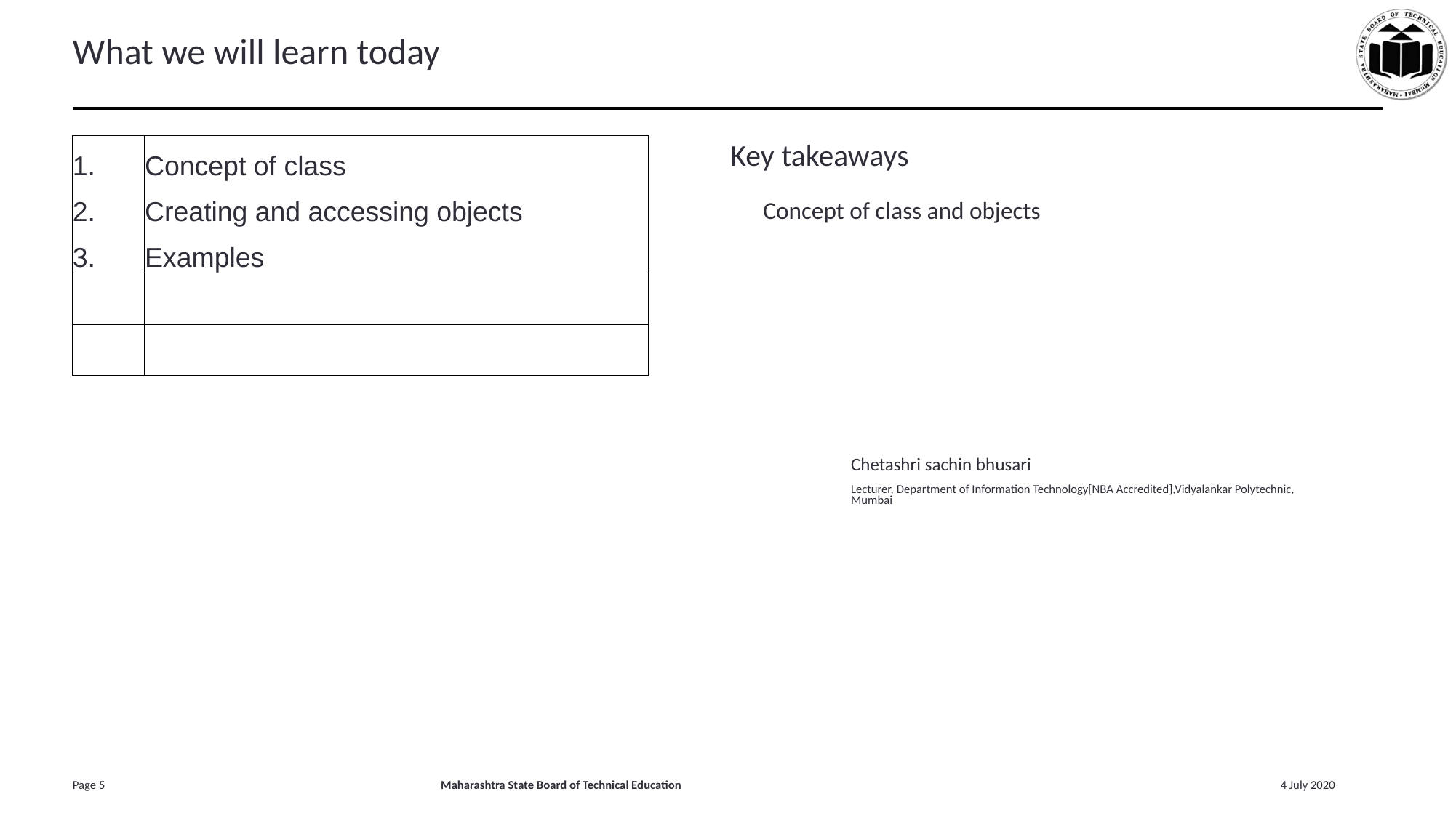

# What we will learn today
Key takeaways
| 1. 2. 3. | Concept of class Creating and accessing objects Examples |
| --- | --- |
|  |  |
|  |  |
 Concept of class and objects
Chetashri sachin bhusari
Lecturer, Department of Information Technology[NBA Accredited],Vidyalankar Polytechnic,             Mumbai